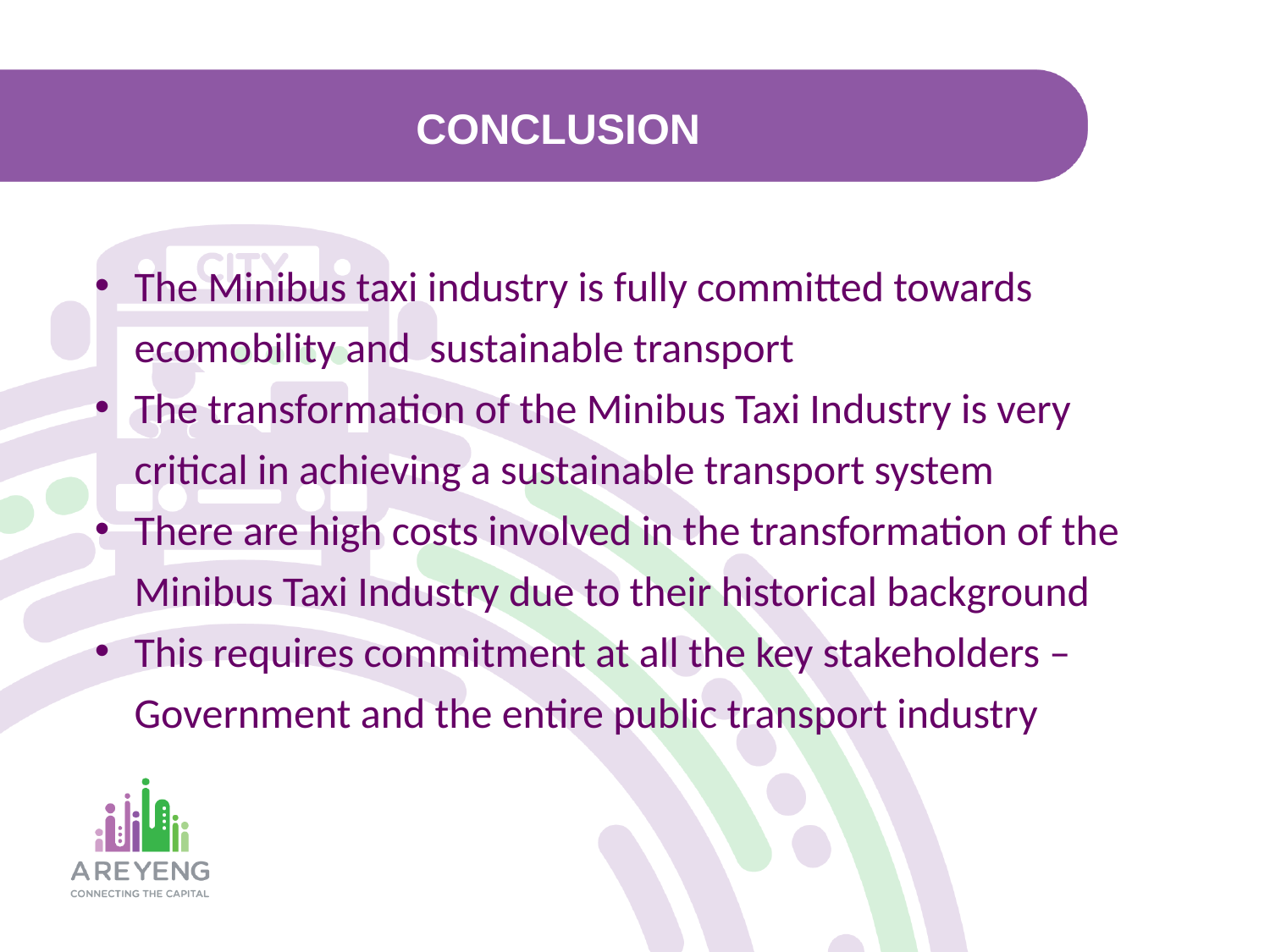

# CONCLUSION

The Minibus taxi industry is fully committed towards ecomobility and  sustainable transport
The transformation of the Minibus Taxi Industry is very critical in achieving a sustainable transport system
There are high costs involved in the transformation of the Minibus Taxi Industry due to their historical background
This requires commitment at all the key stakeholders – Government and the entire public transport industry